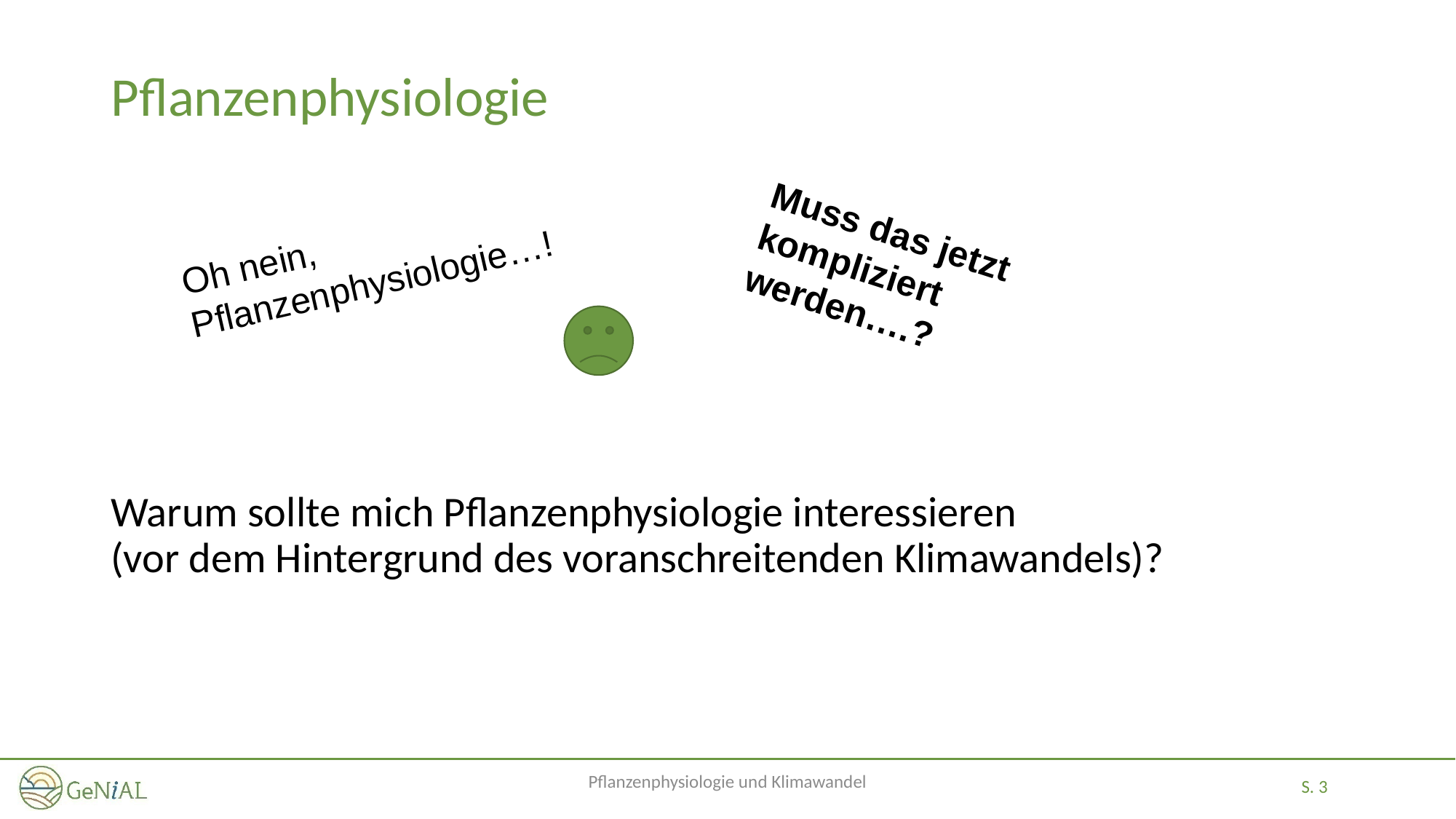

# Pflanzenphysiologie

Warum sollte mich Pflanzenphysiologie interessieren
(vor dem Hintergrund des voranschreitenden Klimawandels)?
Muss das jetzt kompliziert werden….?
Oh nein,
Pflanzenphysiologie…!

Pflanzenphysiologie und Klimawandel